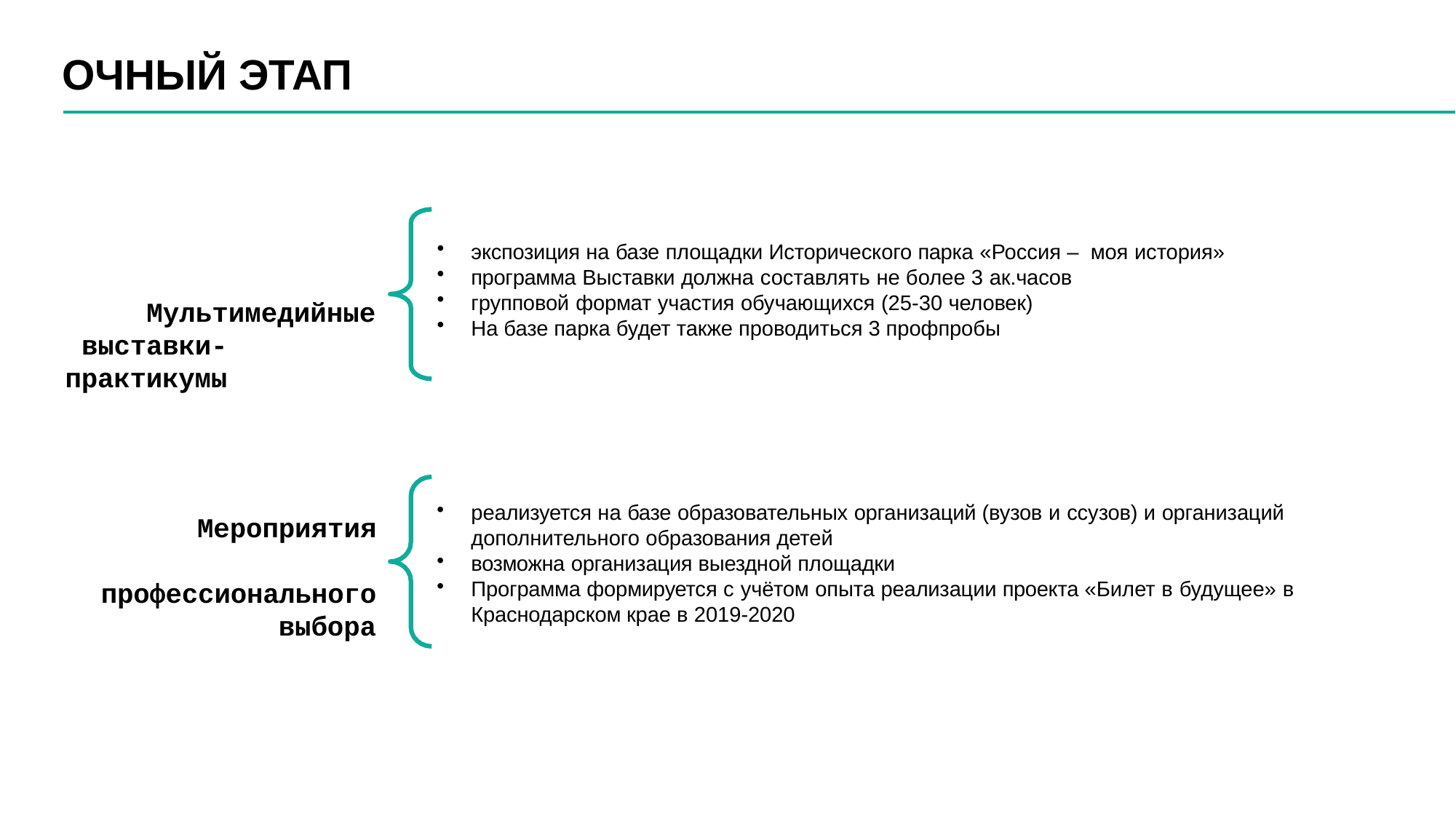

# ОЧНЫЙ ЭТАП

экспозиция на базе площадки Исторического парка «Россия – моя история»
программа Выставки должна составлять не более 3 ак.часов
групповой формат участия обучающихся (25-30 человек)
На базе парка будет также проводиться 3 профпробы
Мультимедийные  выставки-практикумы

реализуется на базе образовательных организаций (вузов и ссузов) и организаций  дополнительного образования детей
возможна организация выездной площадки
Программа формируется с учётом опыта реализации проекта «Билет в будущее» в  Краснодарском крае в 2019-2020
Мероприятия  профессионального
выбора